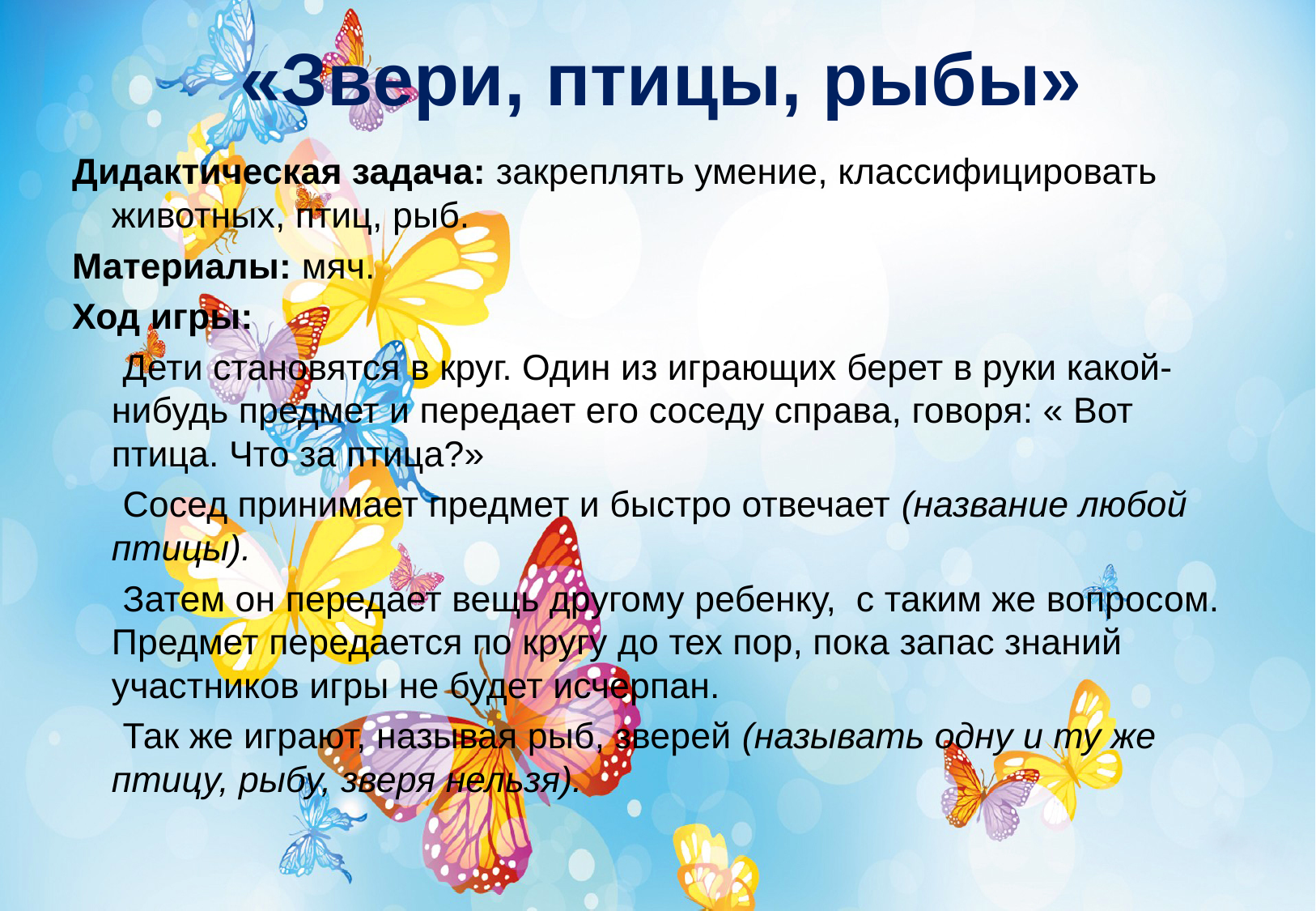

# «Звери, птицы, рыбы»
Дидактическая задача: закреплять умение, классифицировать животных, птиц, рыб.
Материалы: мяч.
Ход игры:
     Дети становятся в круг. Один из играющих берет в руки какой-нибудь предмет и передает его соседу справа, говоря: « Вот птица. Что за птица?»
     Сосед принимает предмет и быстро отвечает (название любой птицы).
     Затем он передает вещь другому ребенку,  с таким же вопросом. Предмет передается по кругу до тех пор, пока запас знаний участников игры не будет исчерпан.
     Так же играют, называя рыб, зверей (называть одну и ту же птицу, рыбу, зверя нельзя).